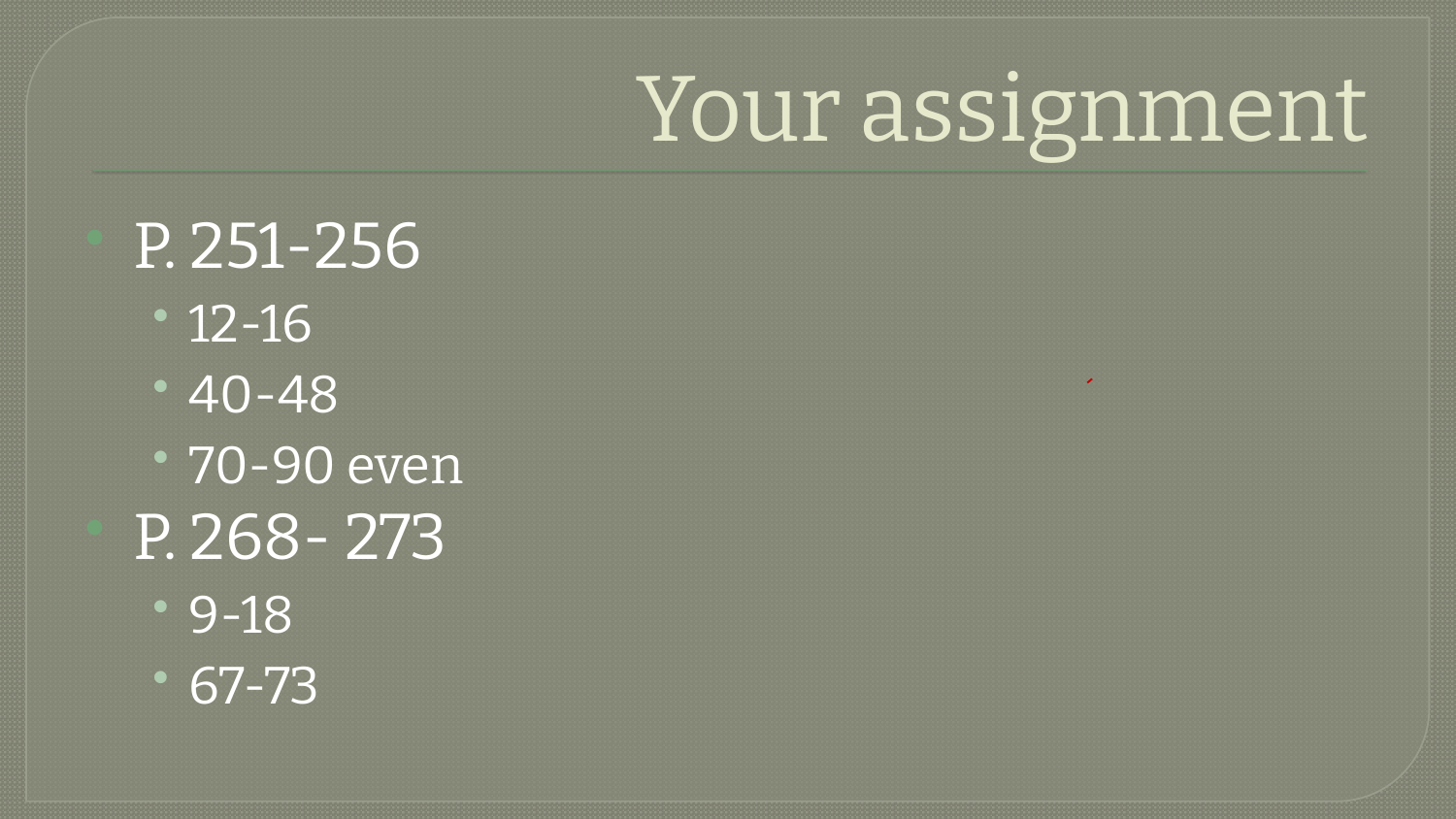

# Your assignment
P. 251-256
12-16
40-48
70-90 even
P. 268- 273
9-18
67-73